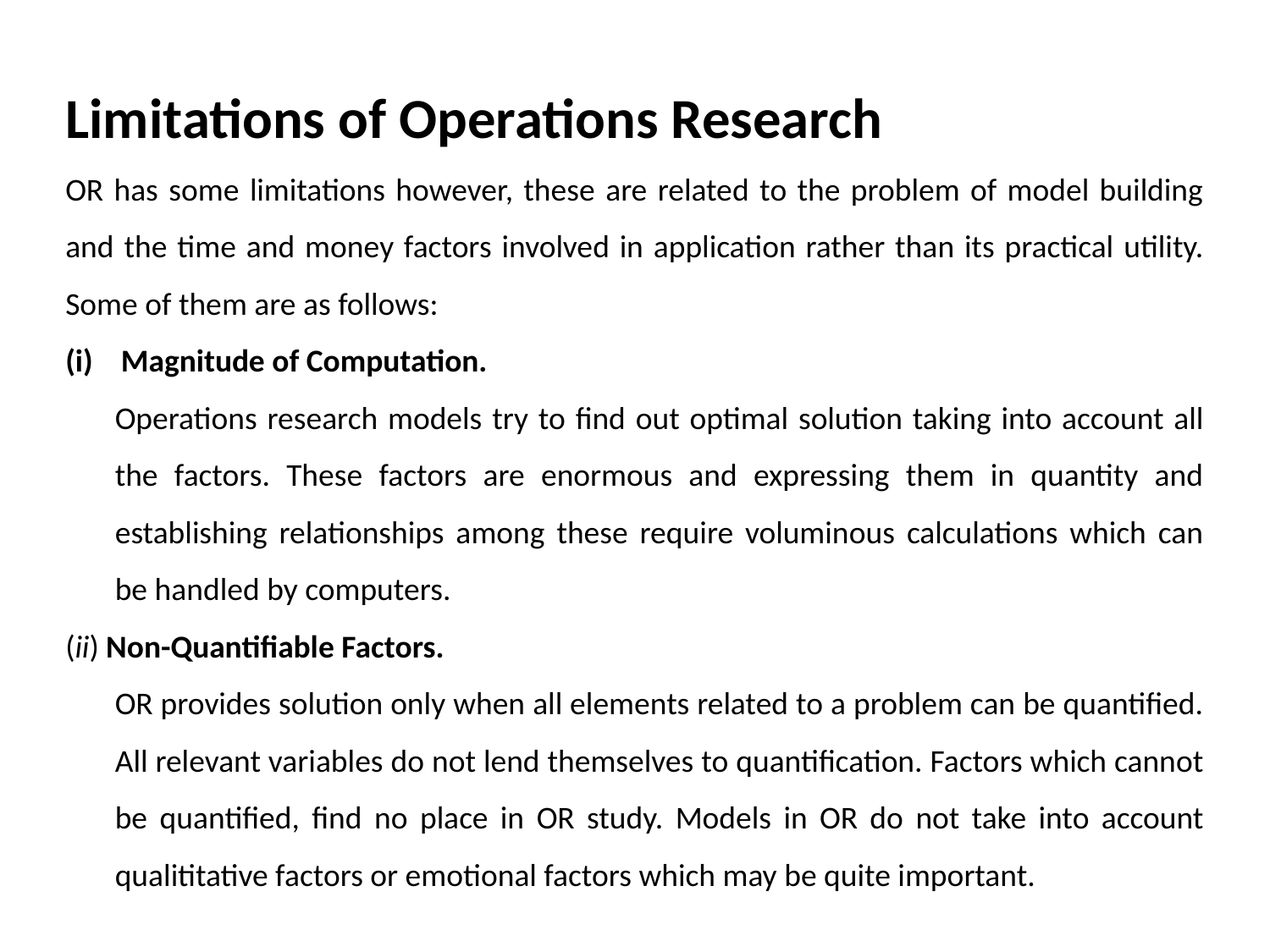

Limitations of Operations Research
OR has some limitations however, these are related to the problem of model building and the time and money factors involved in application rather than its practical utility. Some of them are as follows:
Magnitude of Computation.
Operations research models try to find out optimal solution taking into account all the factors. These factors are enormous and expressing them in quantity and establishing relationships among these require voluminous calculations which can be handled by computers.
(ii) Non-Quantifiable Factors.
OR provides solution only when all elements related to a problem can be quantified. All relevant variables do not lend themselves to quantification. Factors which cannot be quantified, find no place in OR study. Models in OR do not take into account qualititative factors or emotional factors which may be quite important.